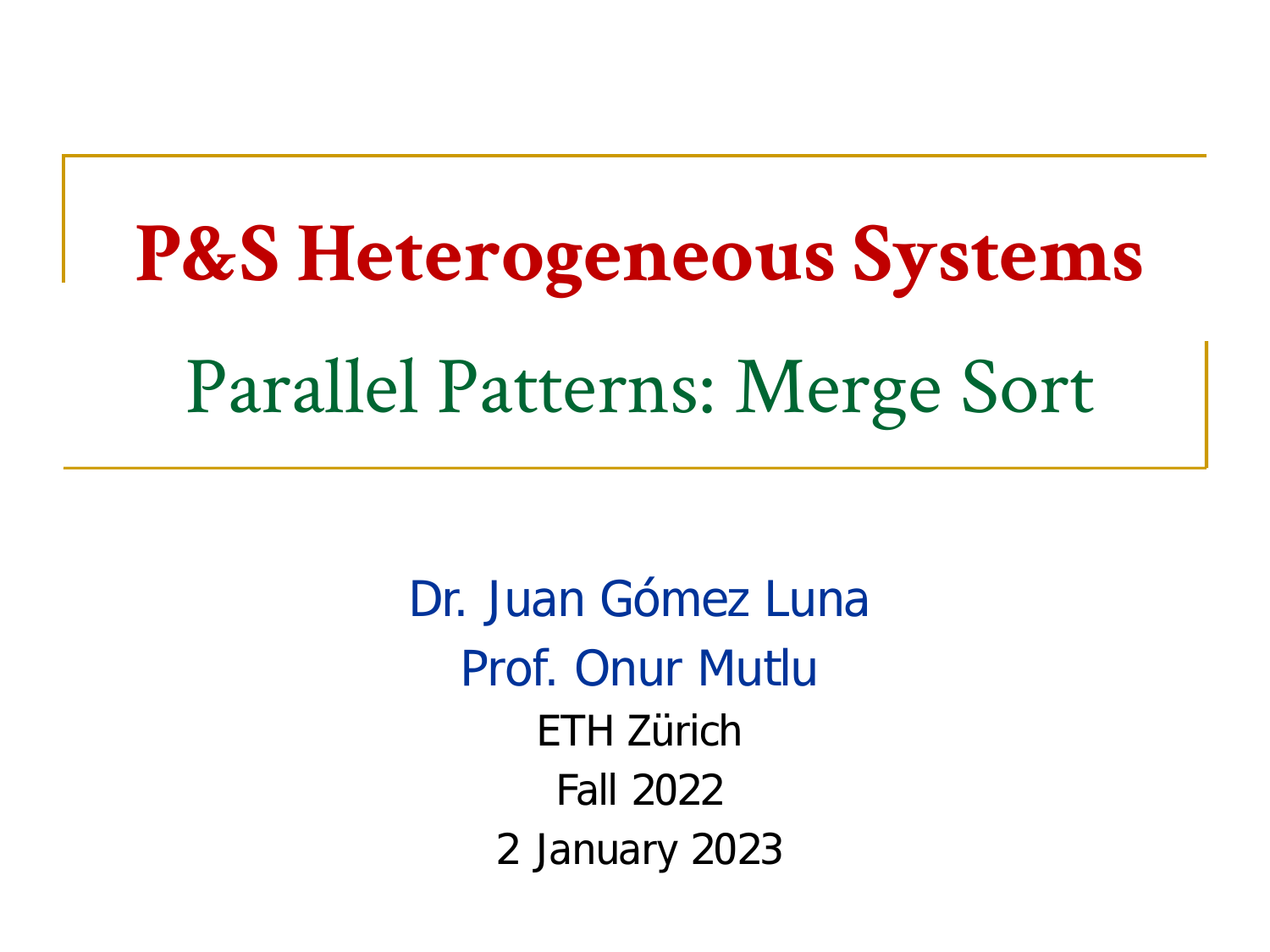

# P&S Heterogeneous Systems Parallel Patterns: Merge Sort
Dr. Juan Gómez Luna
Prof. Onur Mutlu
ETH Zürich
Fall 2022
2 January 2023